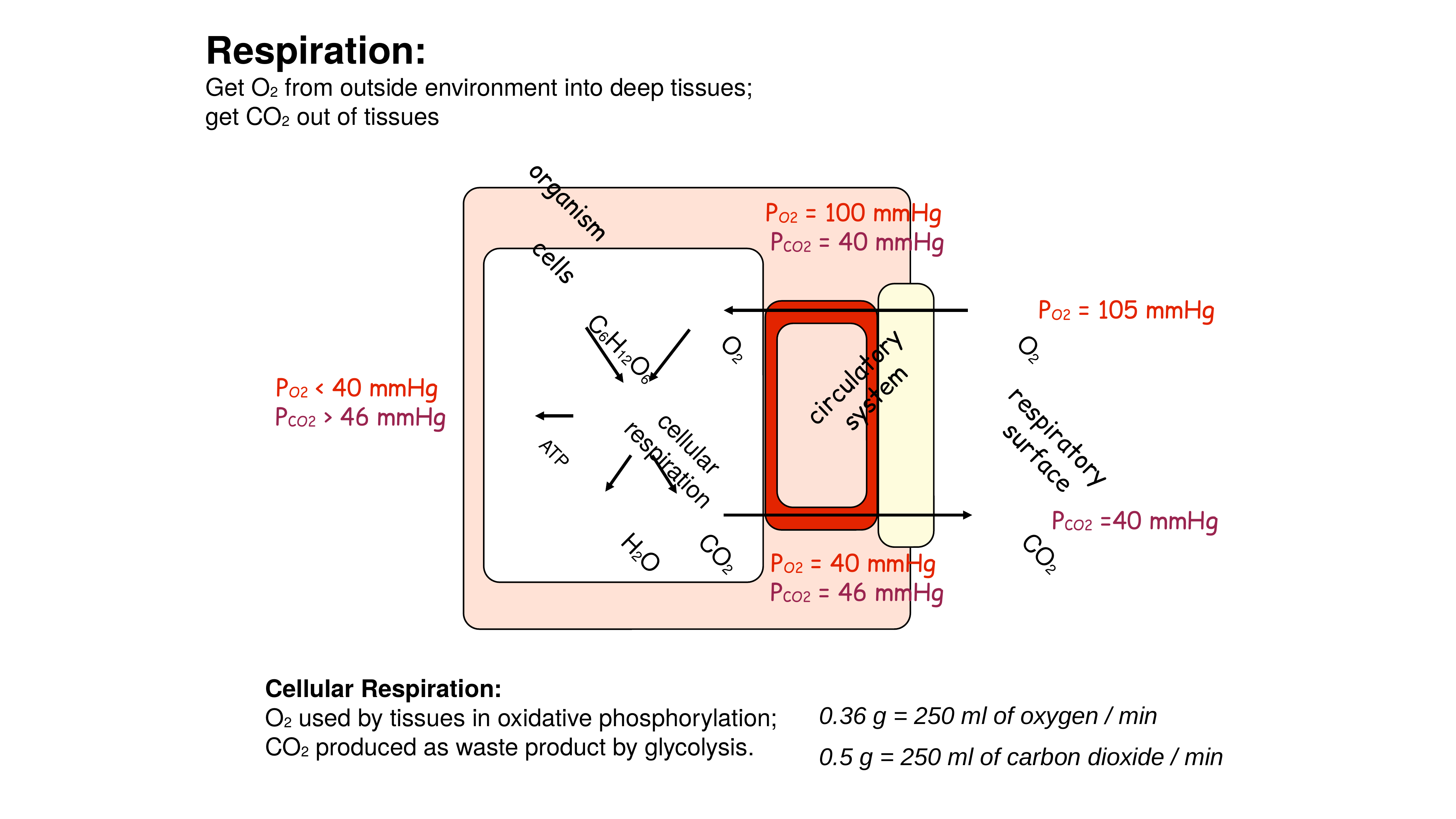

Respiration:
Get O2 from outside environment into deep tissues;
get CO2 out of tissues
organism

cells

C6H12O6
O2
O2

circulatory
system
respiratory
surface
ATP
cellular
respiration

H2O
CO2
CO2

PO2 = 100 mmHg
PCO2 = 40 mmHg
PO2 = 105 mmHg
PO2 < 40 mmHg
PCO2 > 46 mmHg
PCO2 =40 mmHg
PO2 = 40 mmHg
PCO2 = 46 mmHg
Cellular Respiration:
O2 used by tissues in oxidative phosphorylation;
CO2 produced as waste product by glycolysis.
0.36 g = 250 ml of oxygen / min
0.5 g = 250 ml of carbon dioxide / min